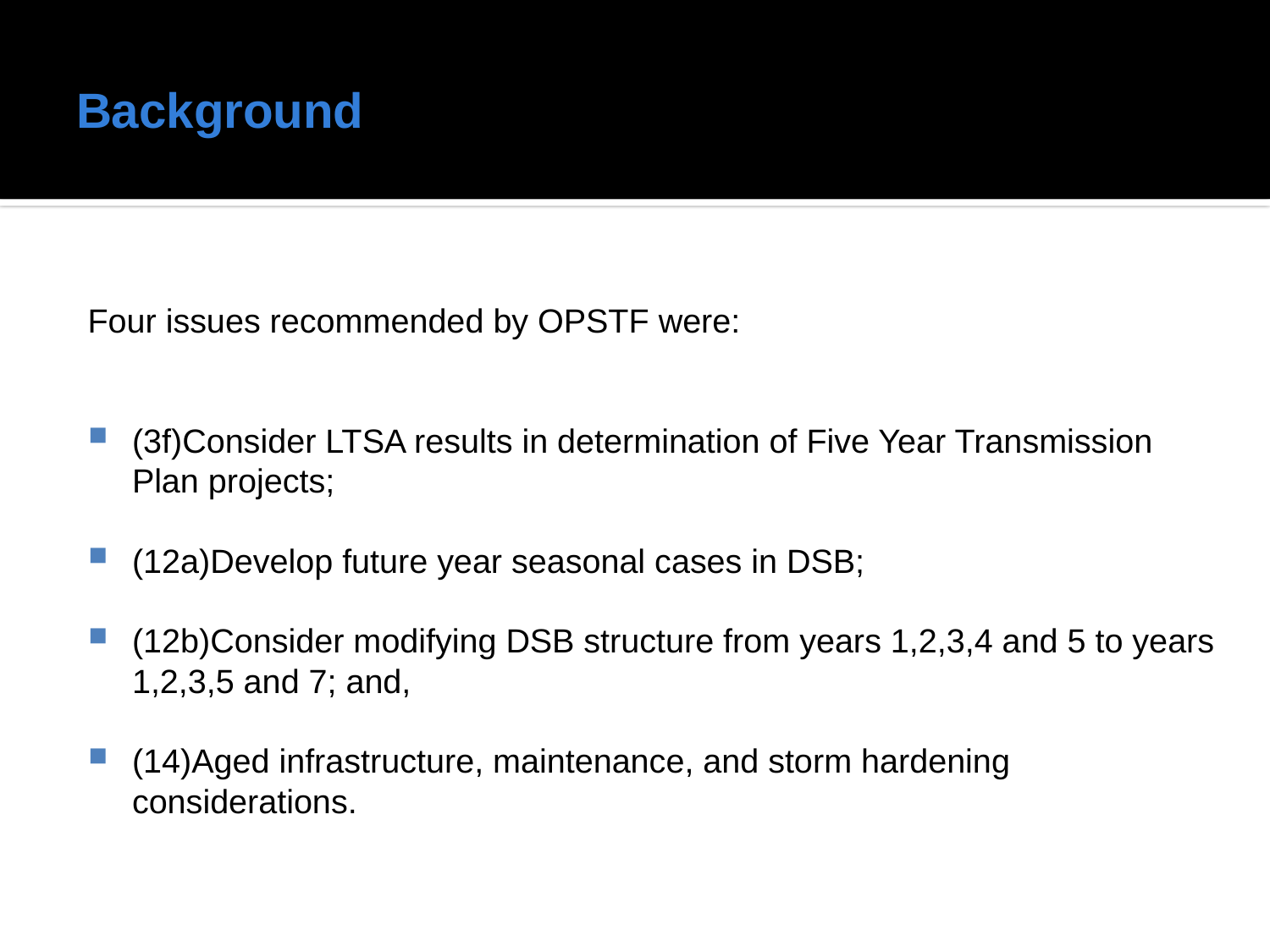

# Background
Four issues recommended by OPSTF were:

(3f)Consider LTSA results in determination of Five Year Transmission Plan projects;

(12a)Develop future year seasonal cases in DSB;

(12b)Consider modifying DSB structure from years 1,2,3,4 and 5 to years 1,2,3,5 and 7; and,

(14)Aged infrastructure, maintenance, and storm hardening considerations.